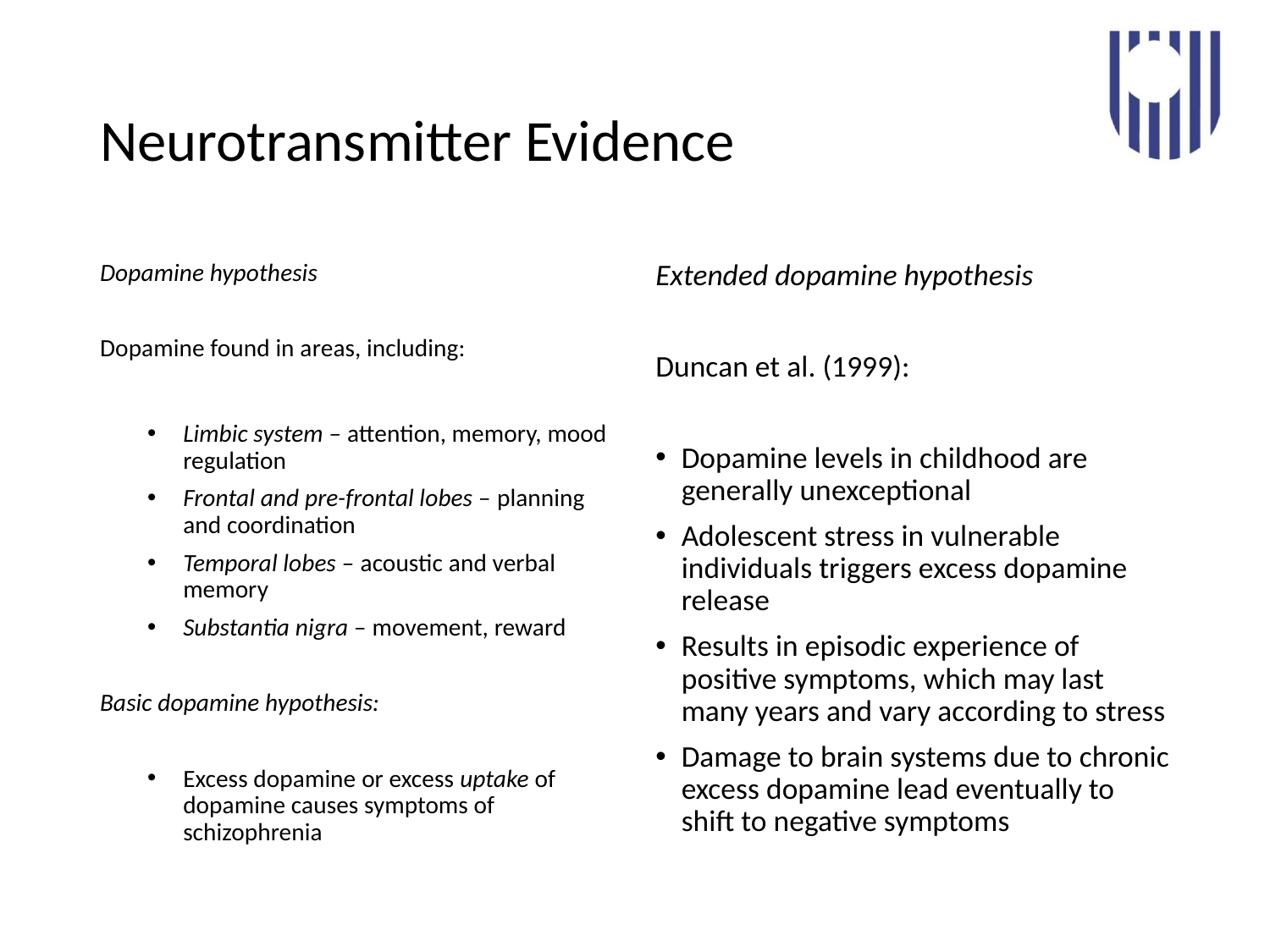

# Neurotransmitter Evidence
Dopamine hypothesis

Dopamine found in areas, including:

Limbic system – attention, memory, mood regulation
Frontal and pre-frontal lobes – planning and coordination
Temporal lobes – acoustic and verbal memory
Substantia nigra – movement, reward

Basic dopamine hypothesis:

Excess dopamine or excess uptake of dopamine causes symptoms of schizophrenia

Extended dopamine hypothesis

Duncan et al. (1999):

Dopamine levels in childhood are generally unexceptional
Adolescent stress in vulnerable individuals triggers excess dopamine release
Results in episodic experience of positive symptoms, which may last many years and vary according to stress
Damage to brain systems due to chronic excess dopamine lead eventually to shift to negative symptoms